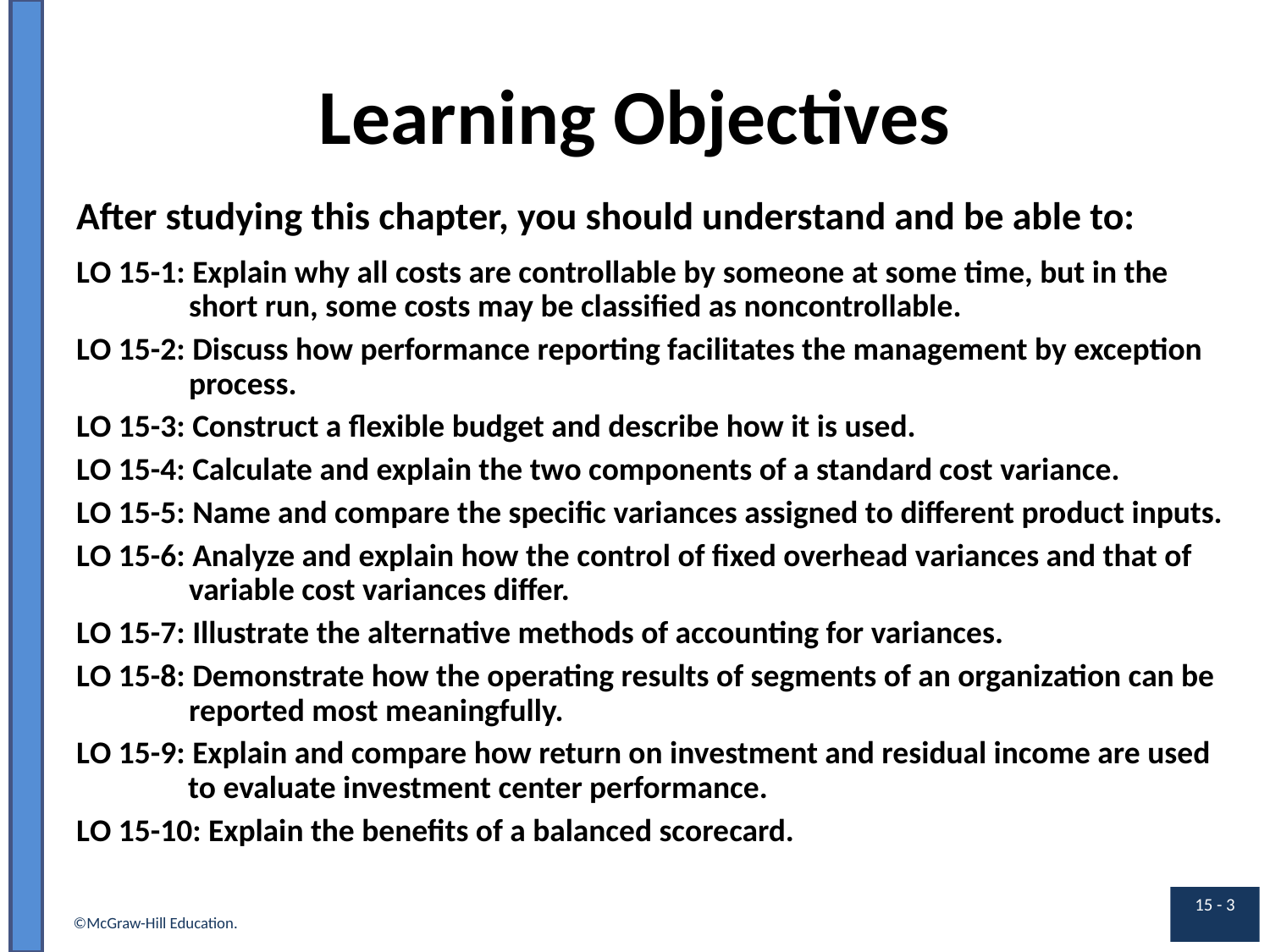

# Learning Objectives
After studying this chapter, you should understand and be able to:
L O 15-1: Explain why all costs are controllable by someone at some time, but in the short run, some costs may be classified as noncontrollable.
L O 15-2: Discuss how performance reporting facilitates the management by exception process.
L O 15-3: Construct a flexible budget and describe how it is used.
L O 15-4: Calculate and explain the two components of a standard cost variance.
L O 15-5: Name and compare the specific variances assigned to different product inputs.
L O 15-6: Analyze and explain how the control of fixed overhead variances and that of variable cost variances differ.
L O 15-7: Illustrate the alternative methods of accounting for variances.
L O 15-8: Demonstrate how the operating results of segments of an organization can be reported most meaningfully.
L O 15-9: Explain and compare how return on investment and residual income are used to evaluate investment center performance.
L O 15-10: Explain the benefits of a balanced scorecard.